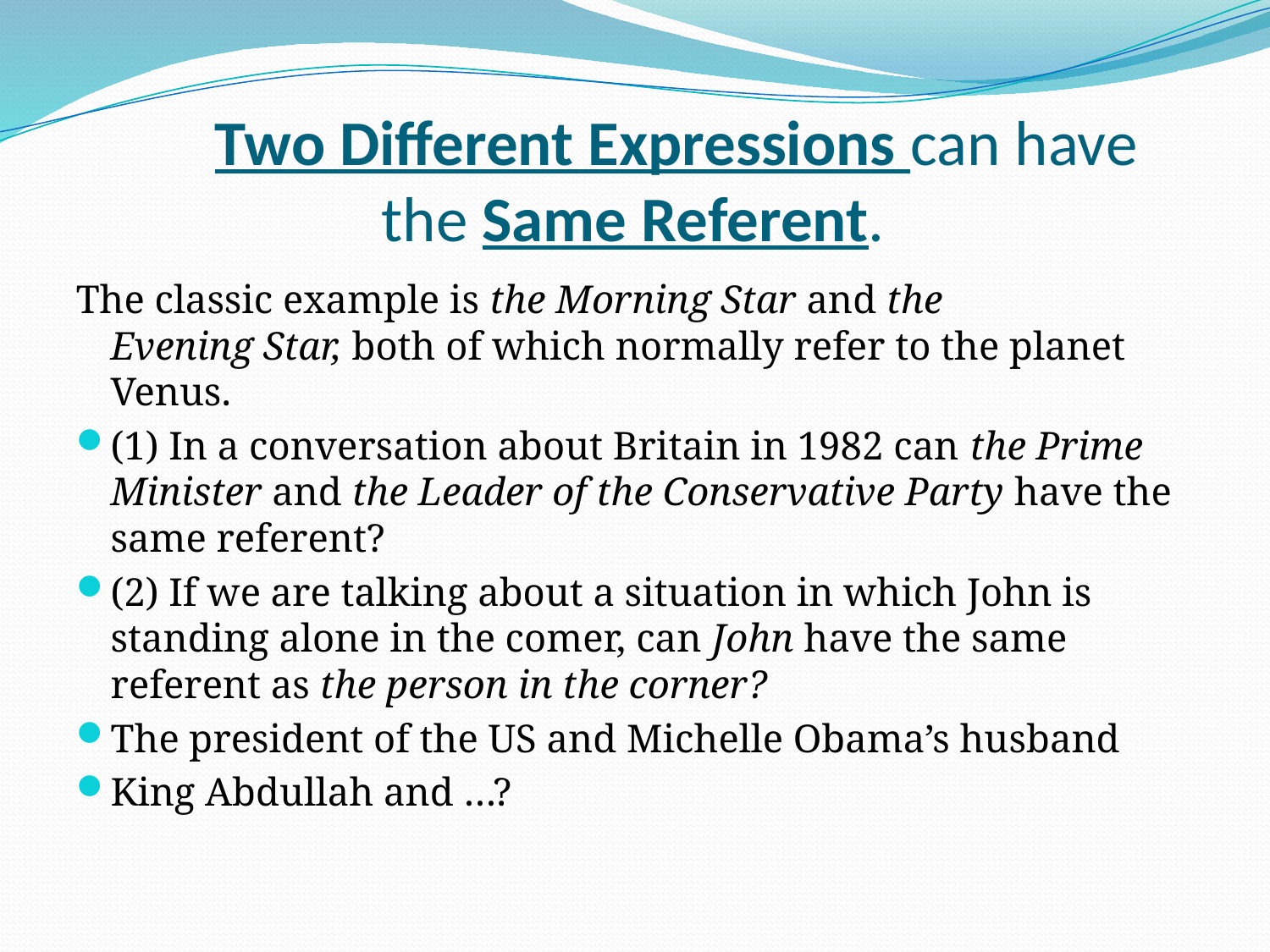

# Two Different Expressions can have the Same Referent.
The classic example is the Morning Star and the
Evening Star, both of which normally refer to the planet Venus.
(1) In a conversation about Britain in 1982 can the Prime
Minister and the Leader of the Conservative Party have the same referent?
(2) If we are talking about a situation in which John is
standing alone in the comer, can John have the same referent as the person in the corner?
The president of the US and Michelle Obama’s husband
King Abdullah and …?